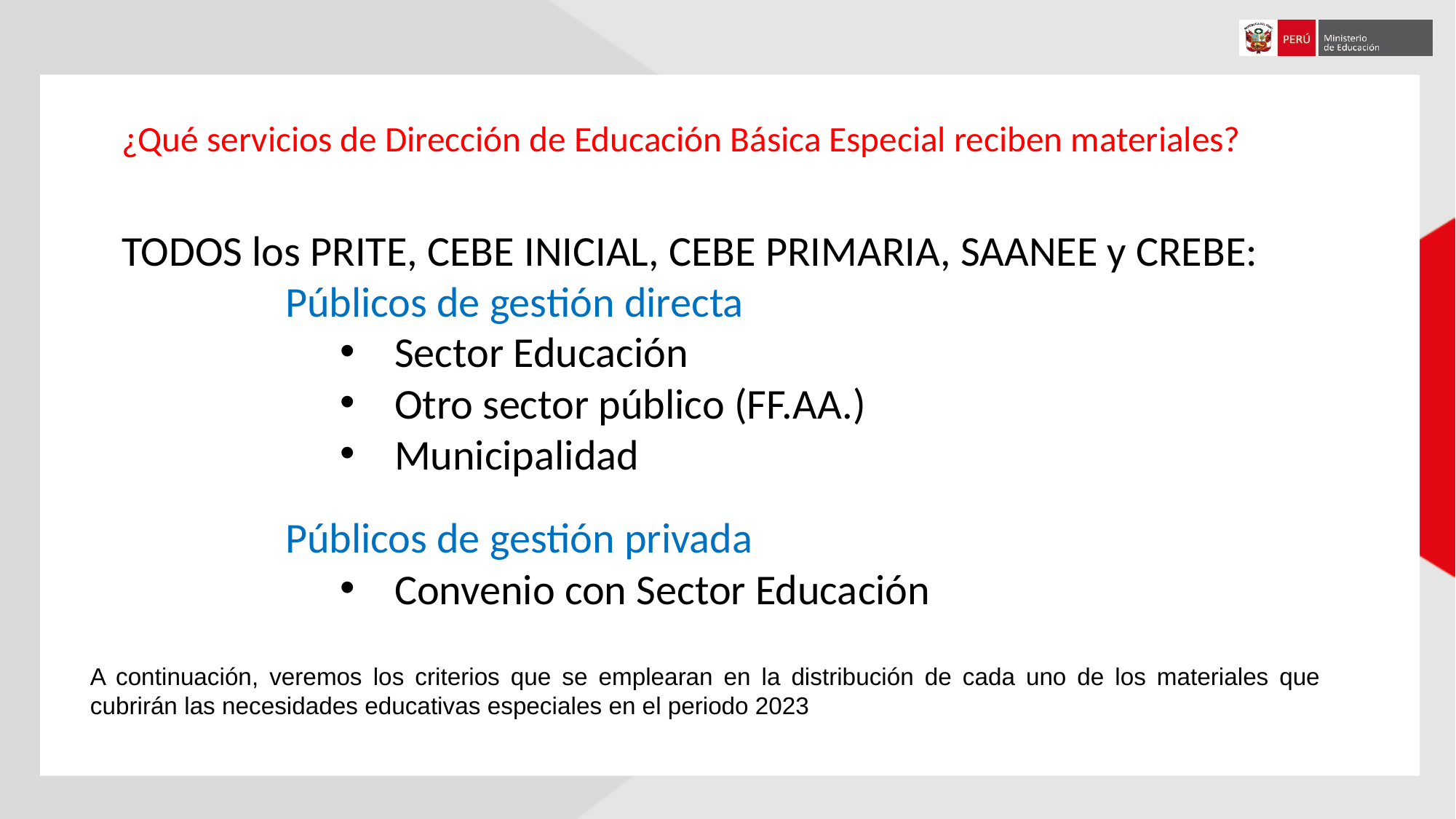

¿Qué servicios de Dirección de Educación Básica Especial reciben materiales?
TODOS los PRITE, CEBE INICIAL, CEBE PRIMARIA, SAANEE y CREBE:
Públicos de gestión directa
Sector Educación
Otro sector público (FF.AA.)
Municipalidad

Públicos de gestión privada
Convenio con Sector Educación
A continuación, veremos los criterios que se emplearan en la distribución de cada uno de los materiales que cubrirán las necesidades educativas especiales en el periodo 2023